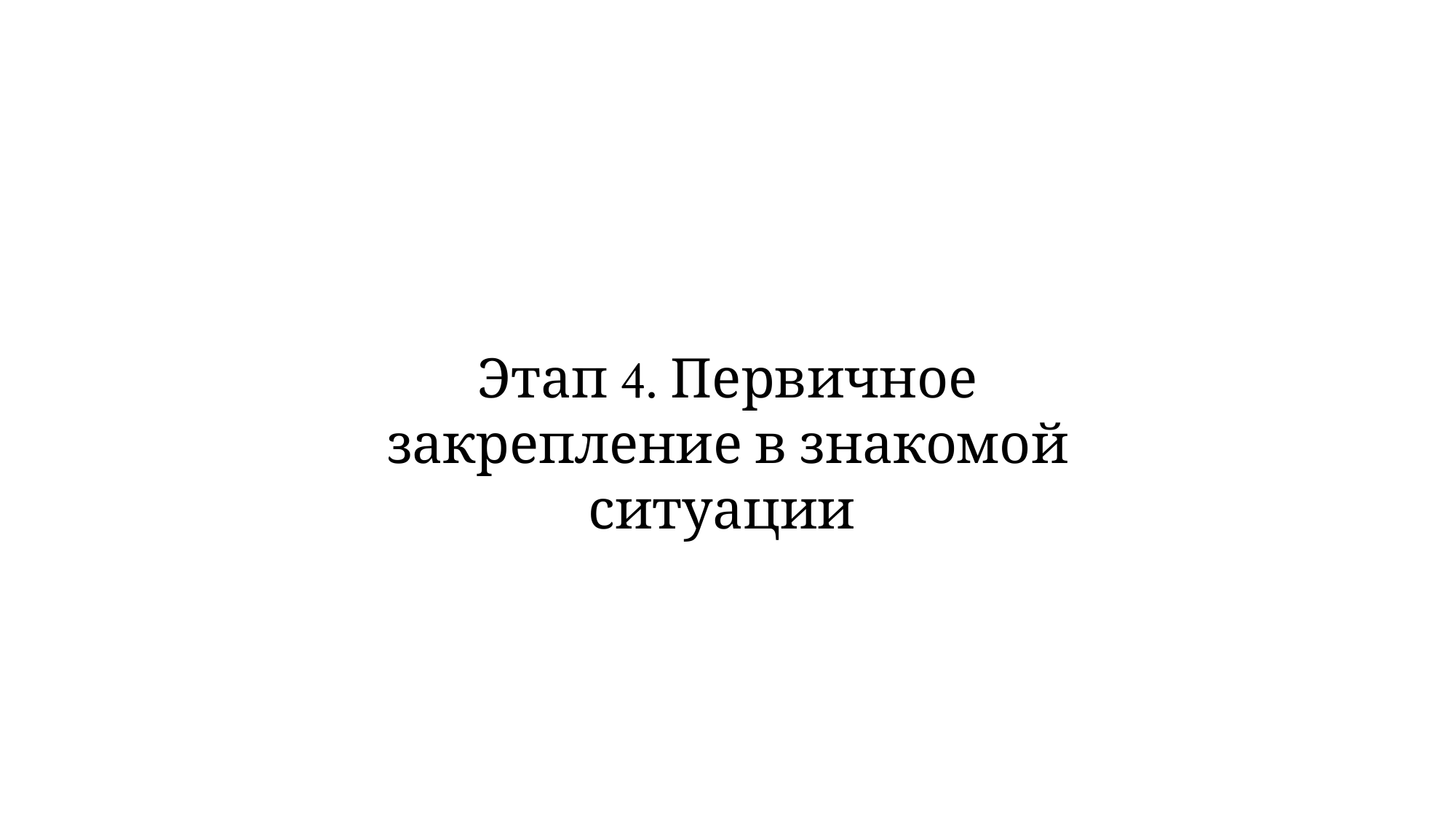

Этап 4. Первичное закрепление в знакомой ситуации